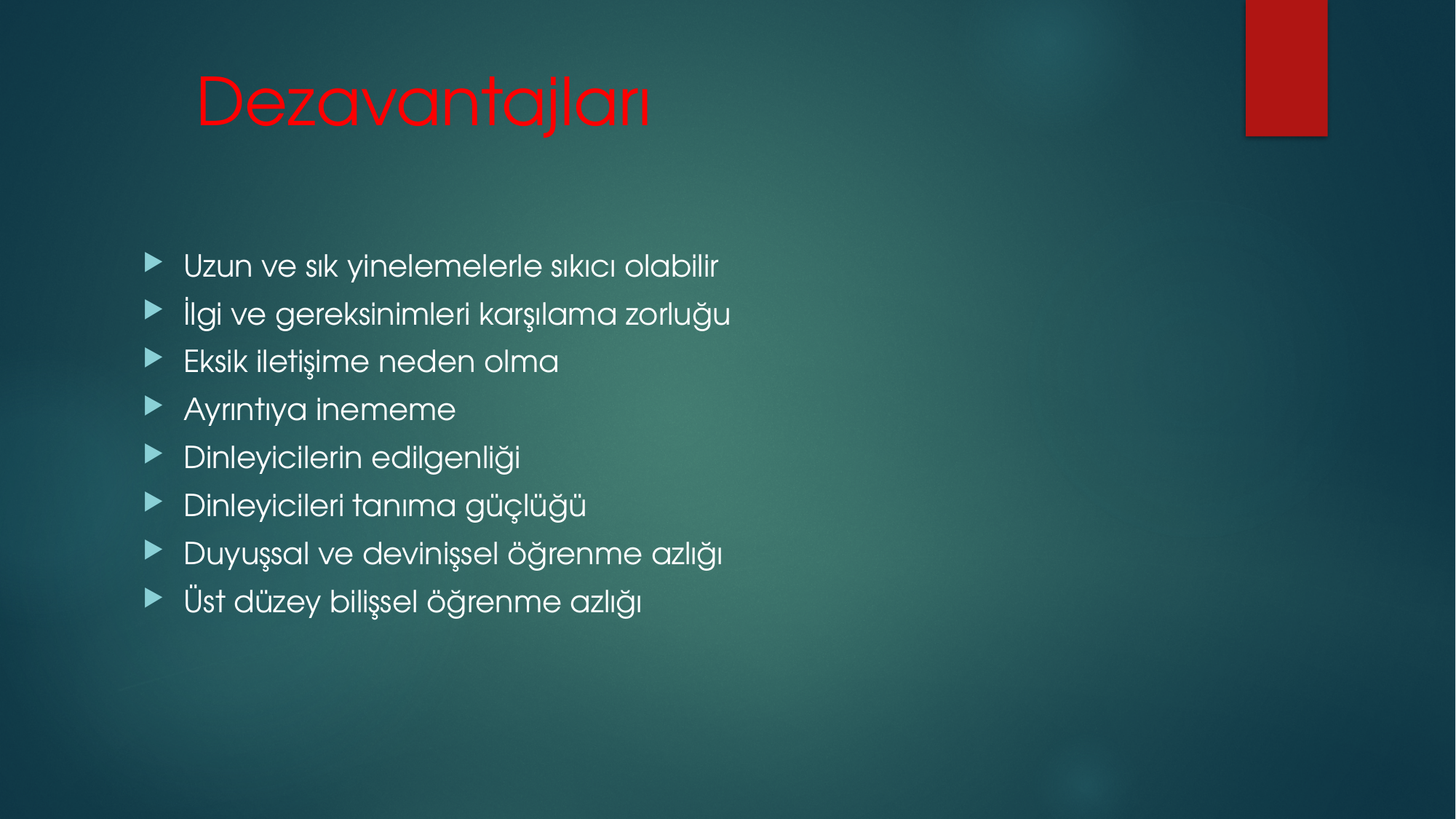

# Dezavantajları
Uzun ve sık yinelemelerle sıkıcı olabilir
İlgi ve gereksinimleri karşılama zorluğu
Eksik iletişime neden olma
Ayrıntıya inememe
Dinleyicilerin edilgenliği
Dinleyicileri tanıma güçlüğü
Duyuşsal ve devinişsel öğrenme azlığı
Üst düzey bilişsel öğrenme azlığı